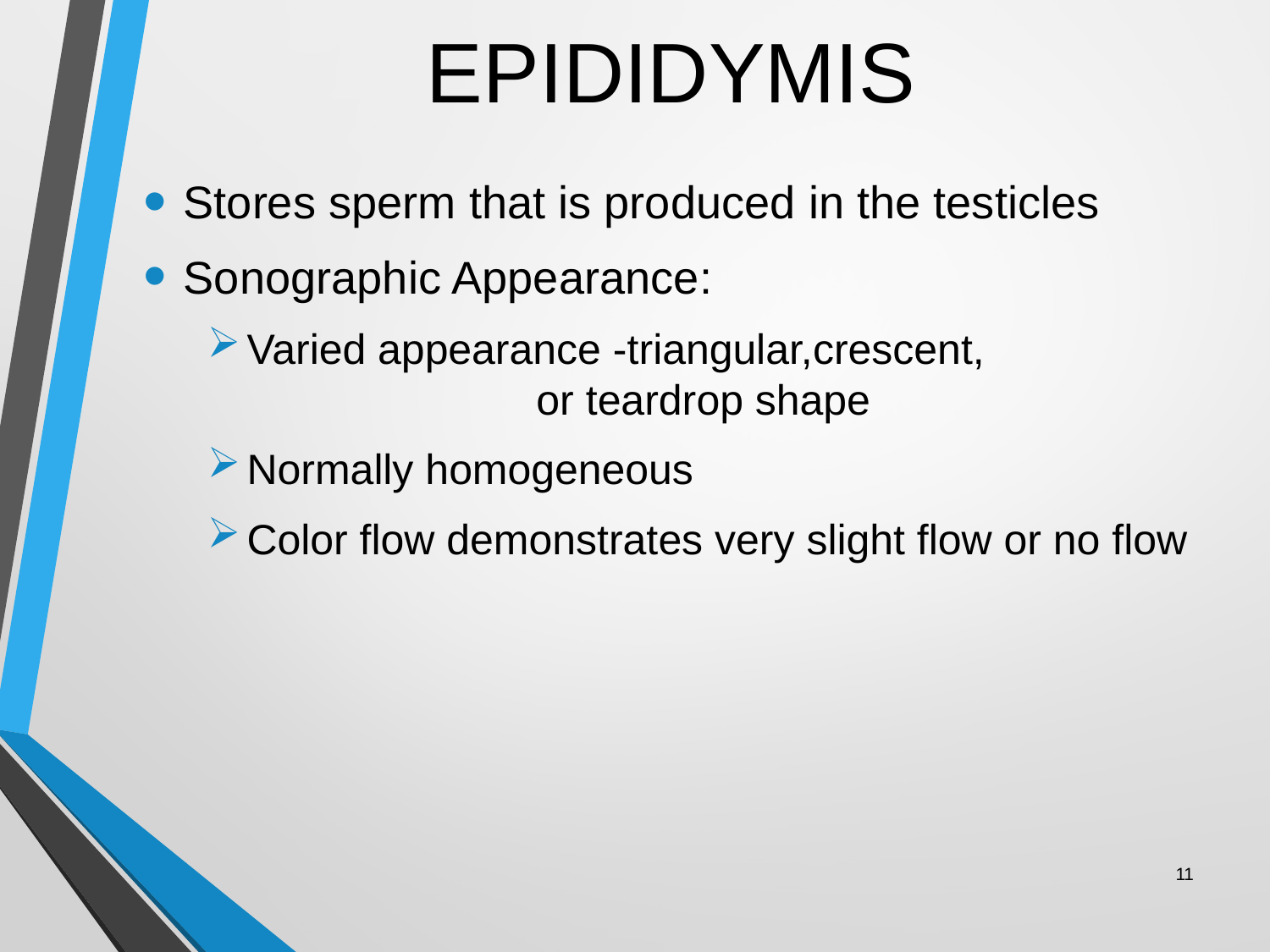

# EPIDIDYMIS
Stores sperm that is produced in the testicles
Sonographic Appearance:
Varied appearance -triangular,crescent, 				   or teardrop shape
Normally homogeneous
Color flow demonstrates very slight flow or no flow

11